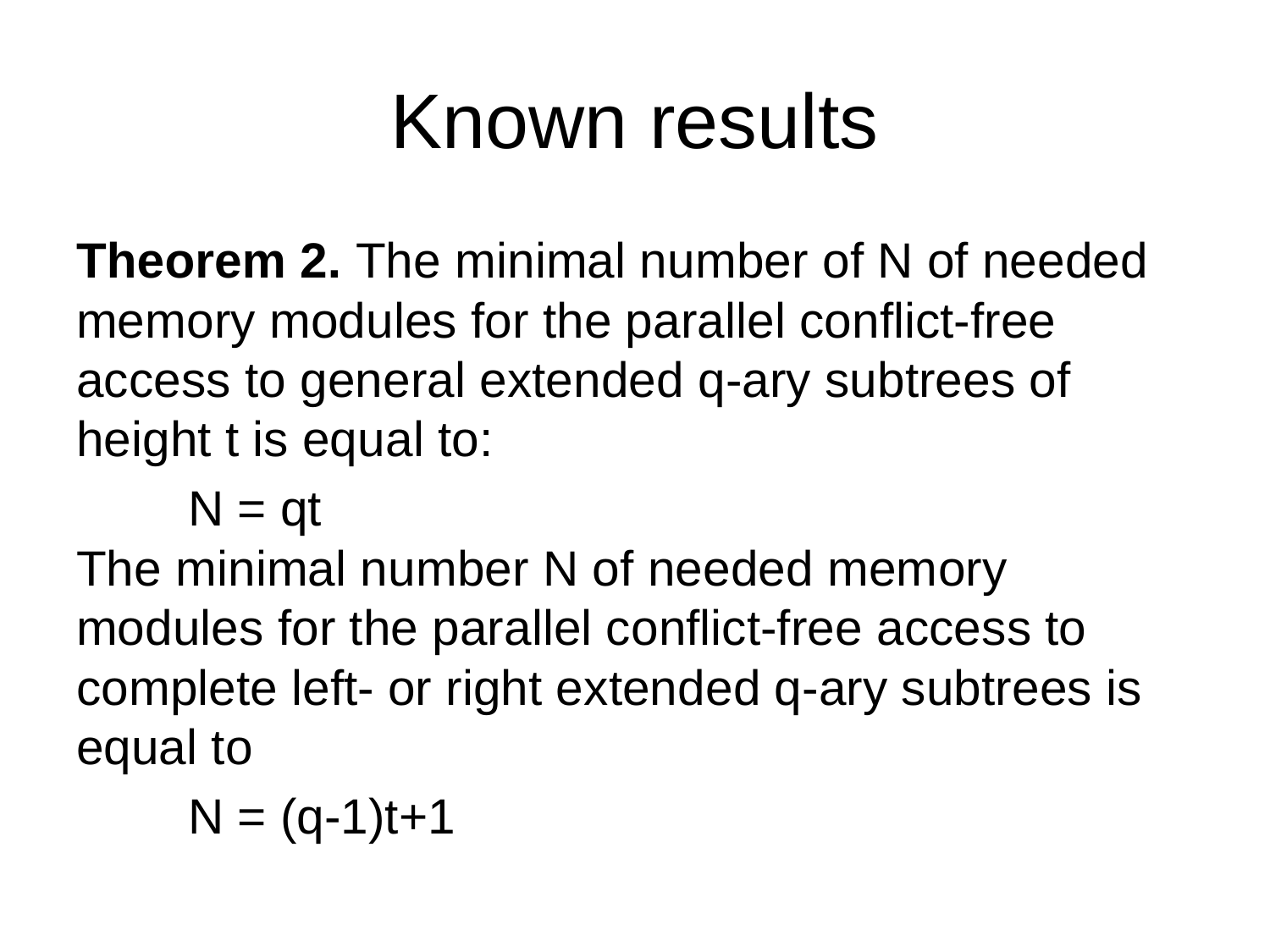

# Known results
Theorem 2. The minimal number of N of needed memory modules for the parallel conflict-free access to general extended q-ary subtrees of height t is equal to:
			N = qt
The minimal number N of needed memory modules for the parallel conflict-free access to complete left- or right extended q-ary subtrees is equal to
			N = (q-1)t+1